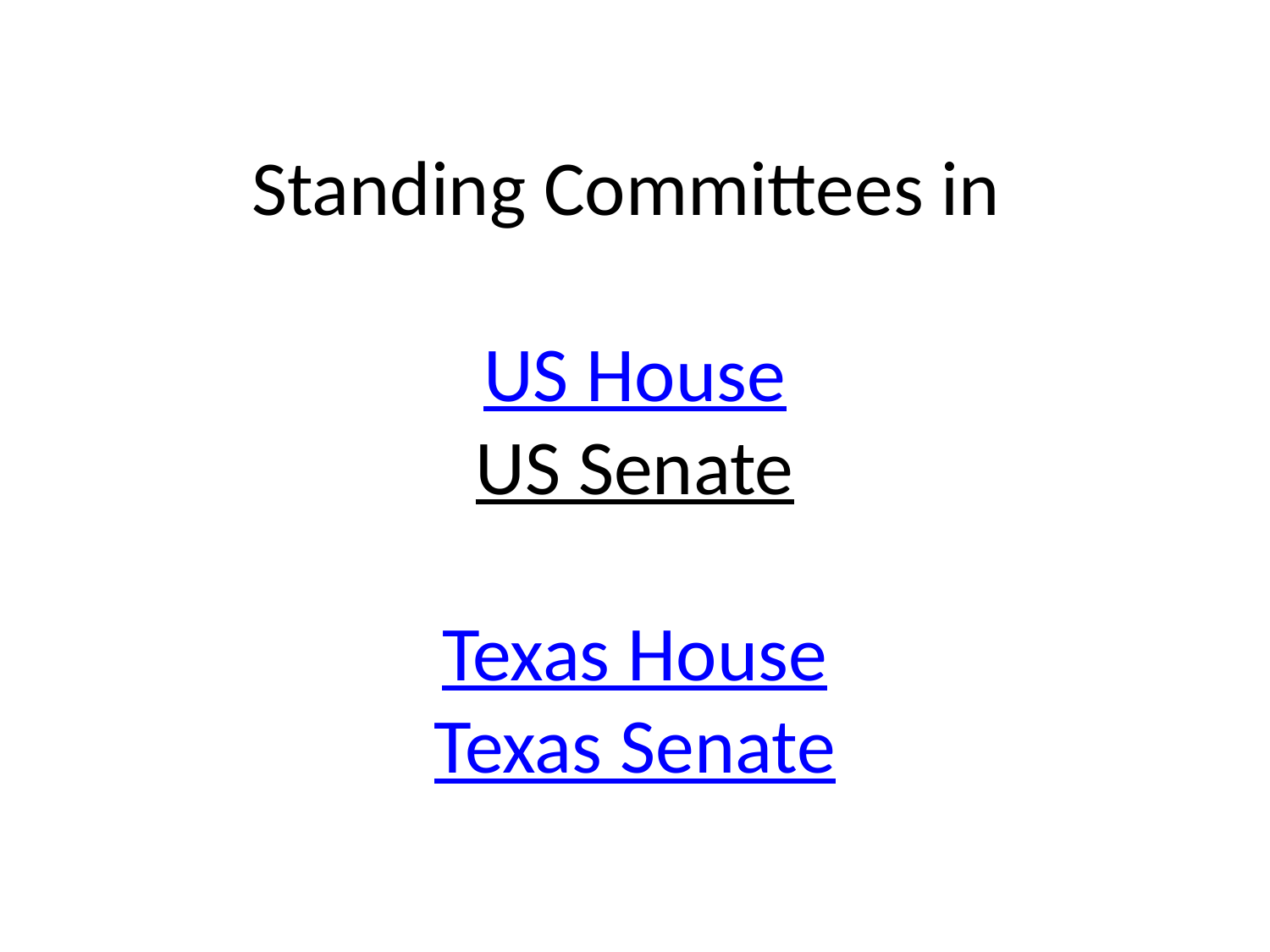

# Standing Committees in US House US Senate Texas House Texas Senate